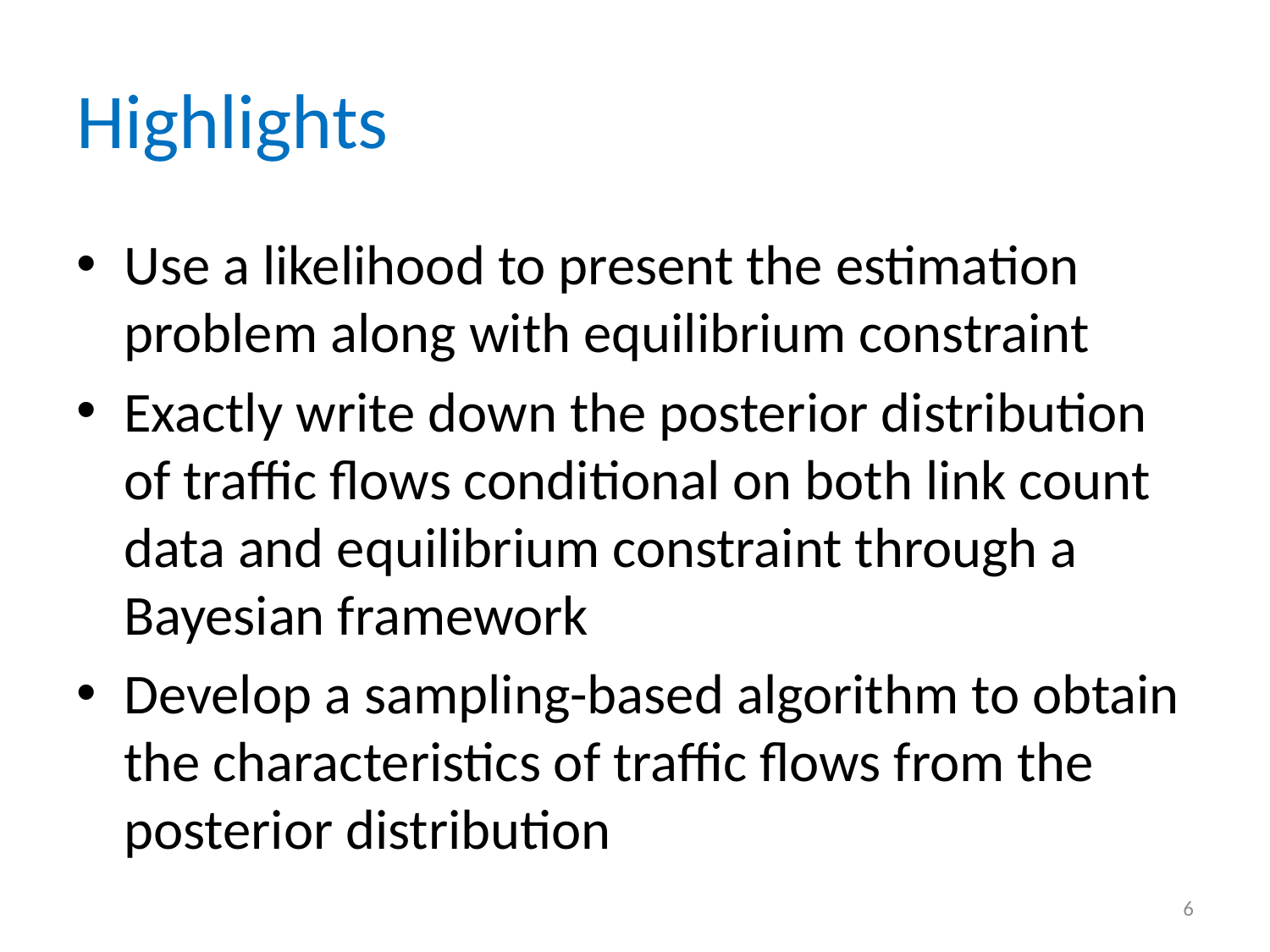

# Highlights
Use a likelihood to present the estimation problem along with equilibrium constraint
Exactly write down the posterior distribution of traffic flows conditional on both link count data and equilibrium constraint through a Bayesian framework
Develop a sampling-based algorithm to obtain the characteristics of traffic flows from the posterior distribution
6